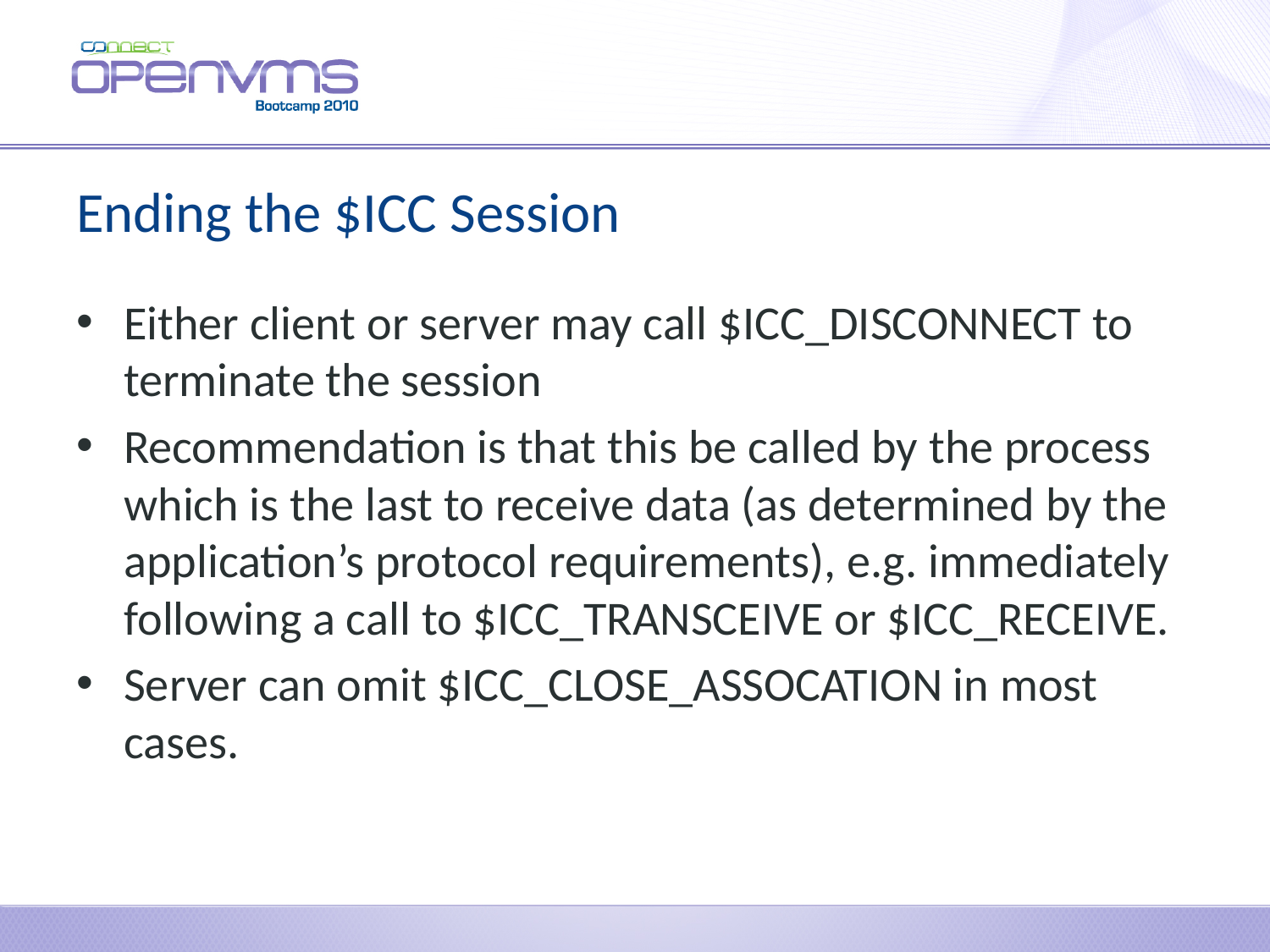

# Ending the $ICC Session
Either client or server may call $ICC_DISCONNECT to terminate the session
Recommendation is that this be called by the process which is the last to receive data (as determined by the application’s protocol requirements), e.g. immediately following a call to $ICC_TRANSCEIVE or $ICC_RECEIVE.
Server can omit $ICC_CLOSE_ASSOCATION in most cases.